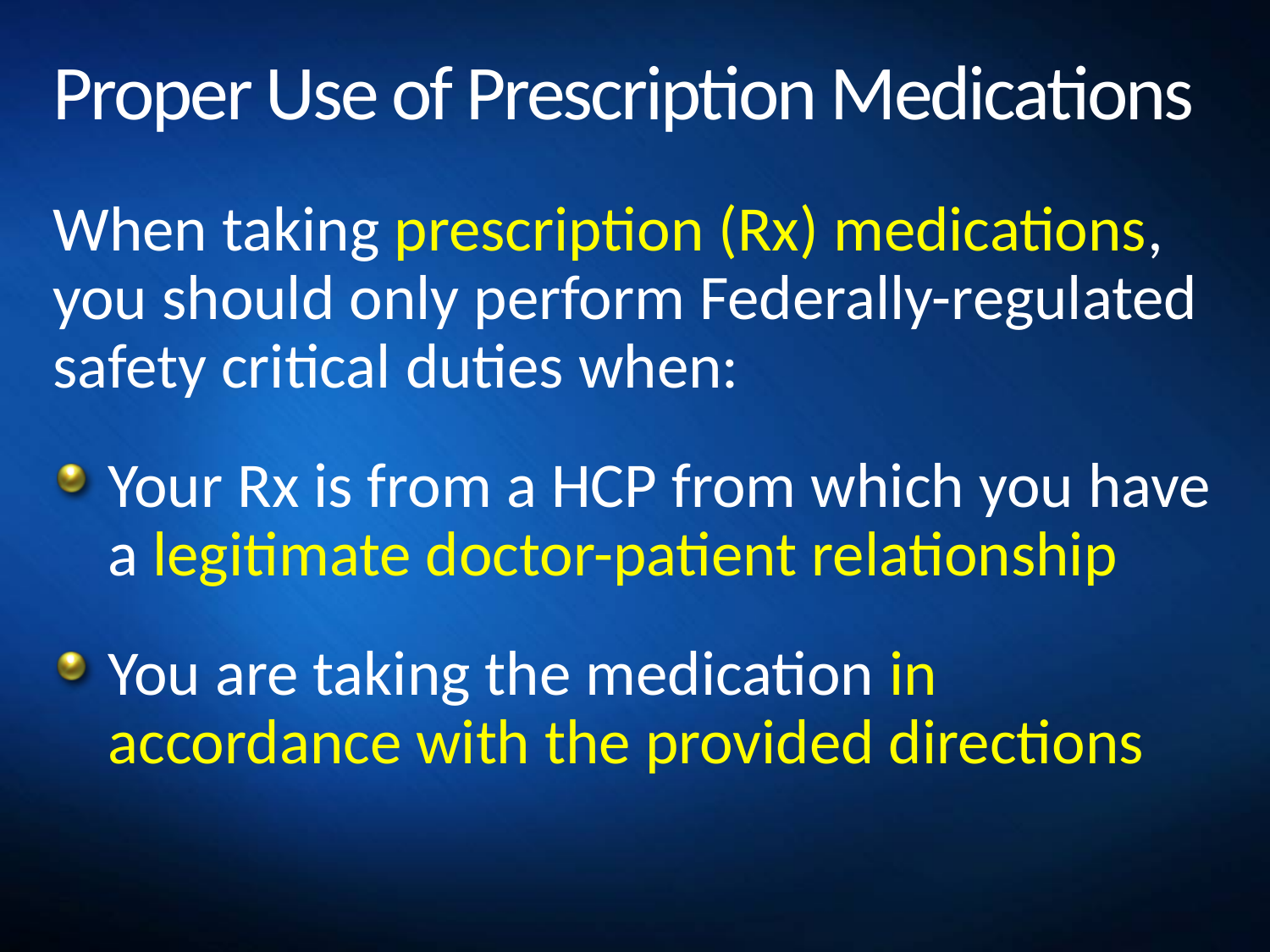

# Proper Use of Prescription Medications
When taking prescription (Rx) medications, you should only perform Federally-regulated safety critical duties when:

Your Rx is from a HCP from which you have a legitimate doctor-patient relationship

You are taking the medication in accordance with the provided directions